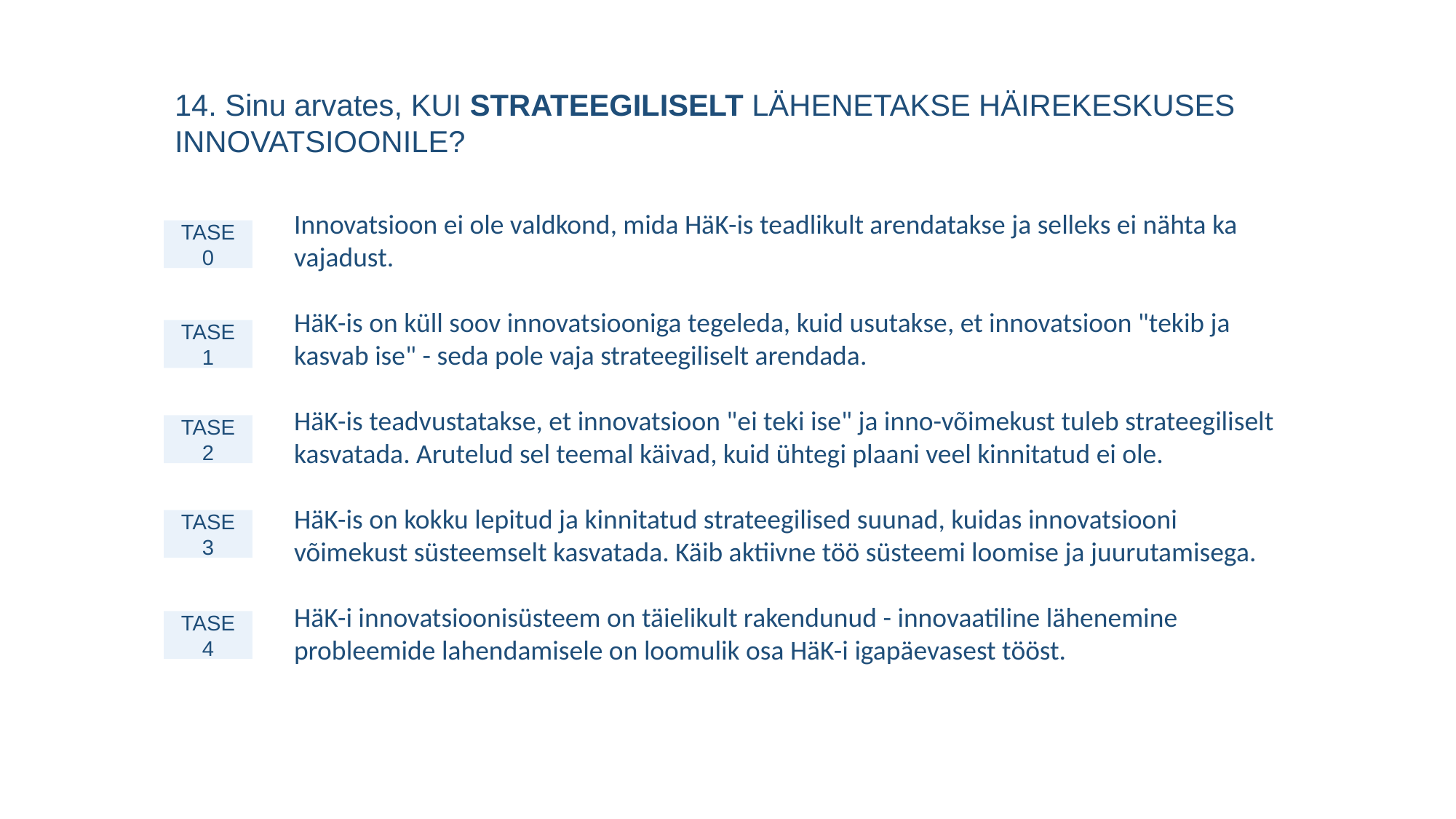

14. Sinu arvates, KUI STRATEEGILISELT LÄHENETAKSE HÄIREKESKUSES INNOVATSIOONILE?

Innovatsioon ei ole valdkond, mida HäK-is teadlikult arendatakse ja selleks ei nähta ka vajadust.

HäK-is on küll soov innovatsiooniga tegeleda, kuid usutakse, et innovatsioon "tekib ja kasvab ise" - seda pole vaja strateegiliselt arendada.

HäK-is teadvustatakse, et innovatsioon "ei teki ise" ja inno-võimekust tuleb strateegiliselt kasvatada. Arutelud sel teemal käivad, kuid ühtegi plaani veel kinnitatud ei ole.

HäK-is on kokku lepitud ja kinnitatud strateegilised suunad, kuidas innovatsiooni võimekust süsteemselt kasvatada. Käib aktiivne töö süsteemi loomise ja juurutamisega.

HäK-i innovatsioonisüsteem on täielikult rakendunud - innovaatiline lähenemine probleemide lahendamisele on loomulik osa HäK-i igapäevasest tööst.
TASE 0
TASE 1
TASE 2
TASE 3
TASE 4